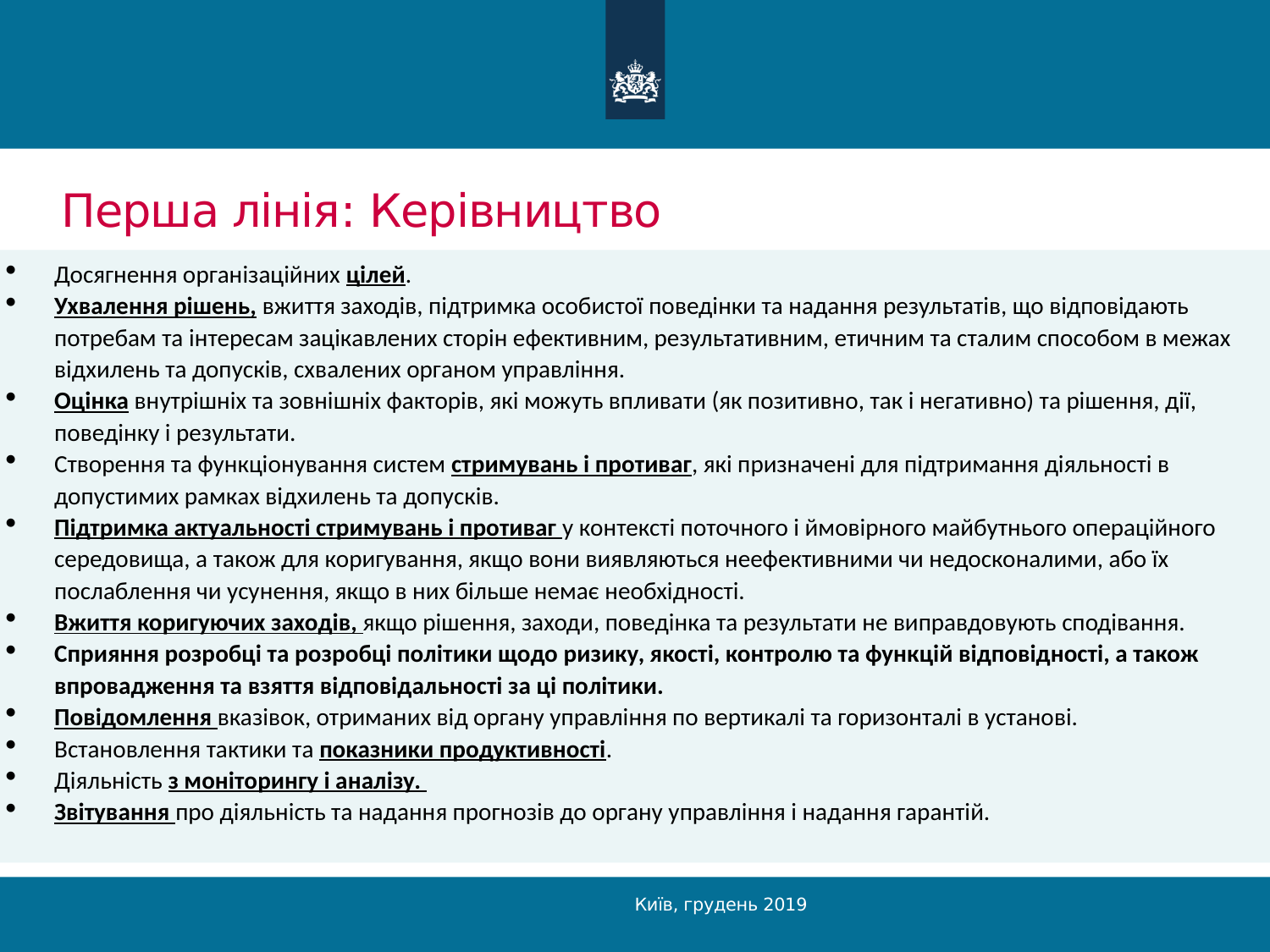

# Перша лінія: Керівництво
Досягнення організаційних цілей.
Ухвалення рішень, вжиття заходів, підтримка особистої поведінки та надання результатів, що відповідають потребам та інтересам зацікавлених сторін ефективним, результативним, етичним та сталим способом в межах відхилень та допусків, схвалених органом управління.
Оцінка внутрішніх та зовнішніх факторів, які можуть впливати (як позитивно, так і негативно) та рішення, дії, поведінку і результати.
Створення та функціонування систем стримувань і противаг, які призначені для підтримання діяльності в допустимих рамках відхилень та допусків.
Підтримка актуальності стримувань і противаг у контексті поточного і ймовірного майбутнього операційного середовища, а також для коригування, якщо вони виявляються неефективними чи недосконалими, або їх послаблення чи усунення, якщо в них більше немає необхідності.
Вжиття коригуючих заходів, якщо рішення, заходи, поведінка та результати не виправдовують сподівання.
Сприяння розробці та розробці політики щодо ризику, якості, контролю та функцій відповідності, а також впровадження та взяття відповідальності за ці політики.
Повідомлення вказівок, отриманих від органу управління по вертикалі та горизонталі в установі.
Встановлення тактики та показники продуктивності.
Діяльність з моніторингу і аналізу.
Звітування про діяльність та надання прогнозів до органу управління і надання гарантій.
Київ, грудень 2019